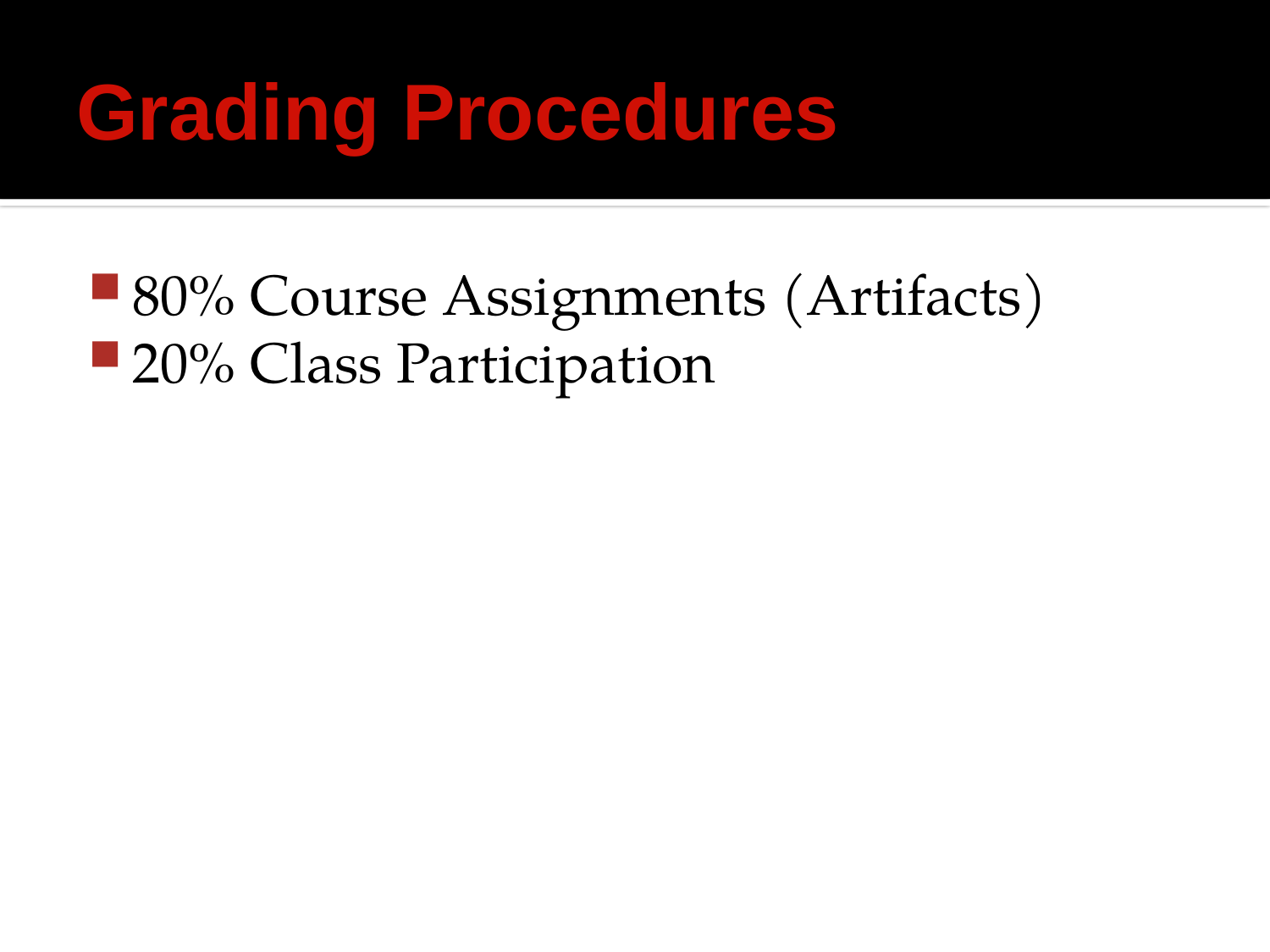

# Grading Procedures
80% Course Assignments (Artifacts)
20% Class Participation